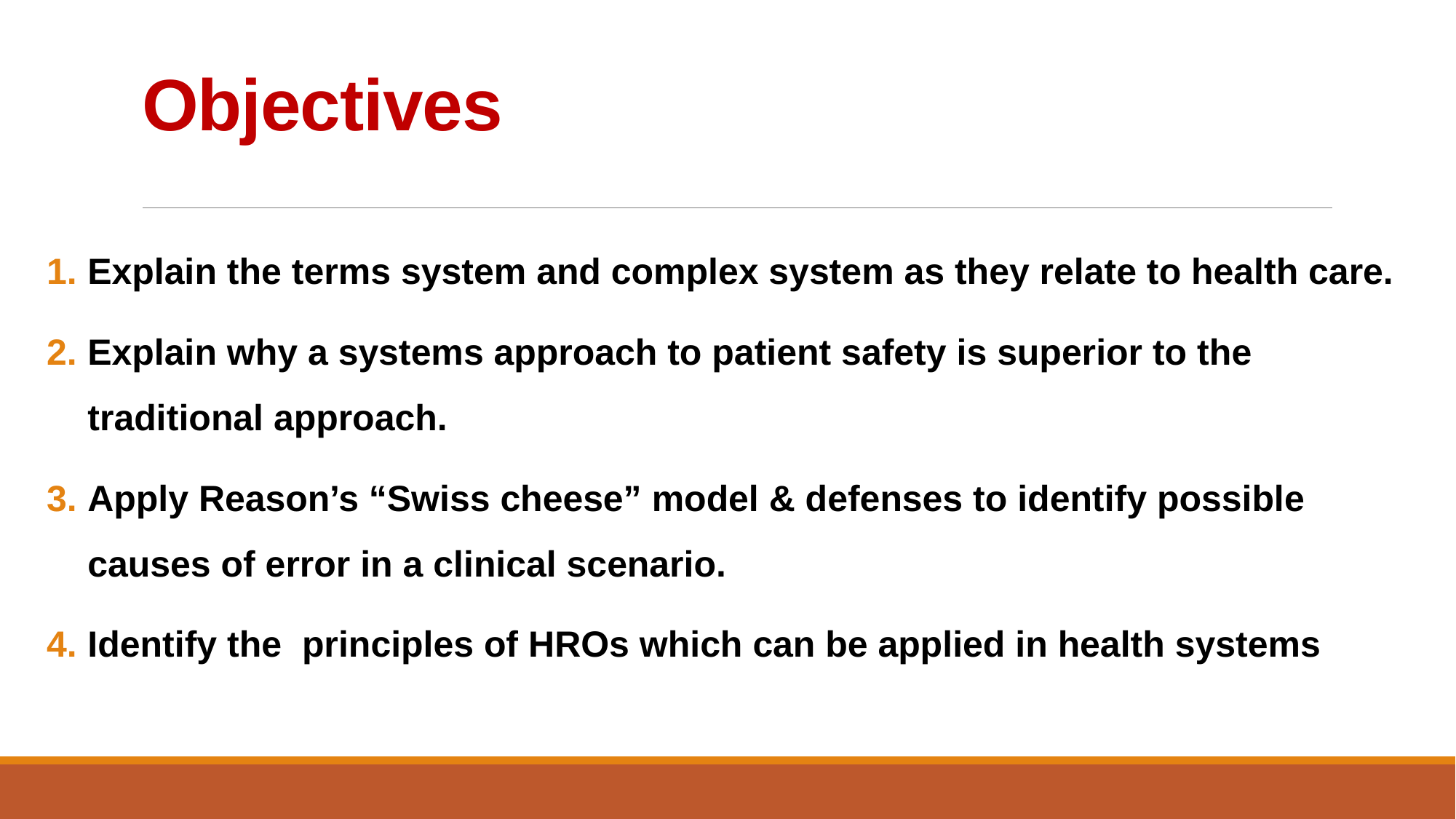

# Objectives
Explain the terms system and complex system as they relate to health care.
Explain why a systems approach to patient safety is superior to the traditional approach.
Apply Reason’s “Swiss cheese” model & defenses to identify possible causes of error in a clinical scenario.
Identify the  principles of HROs which can be applied in health systems